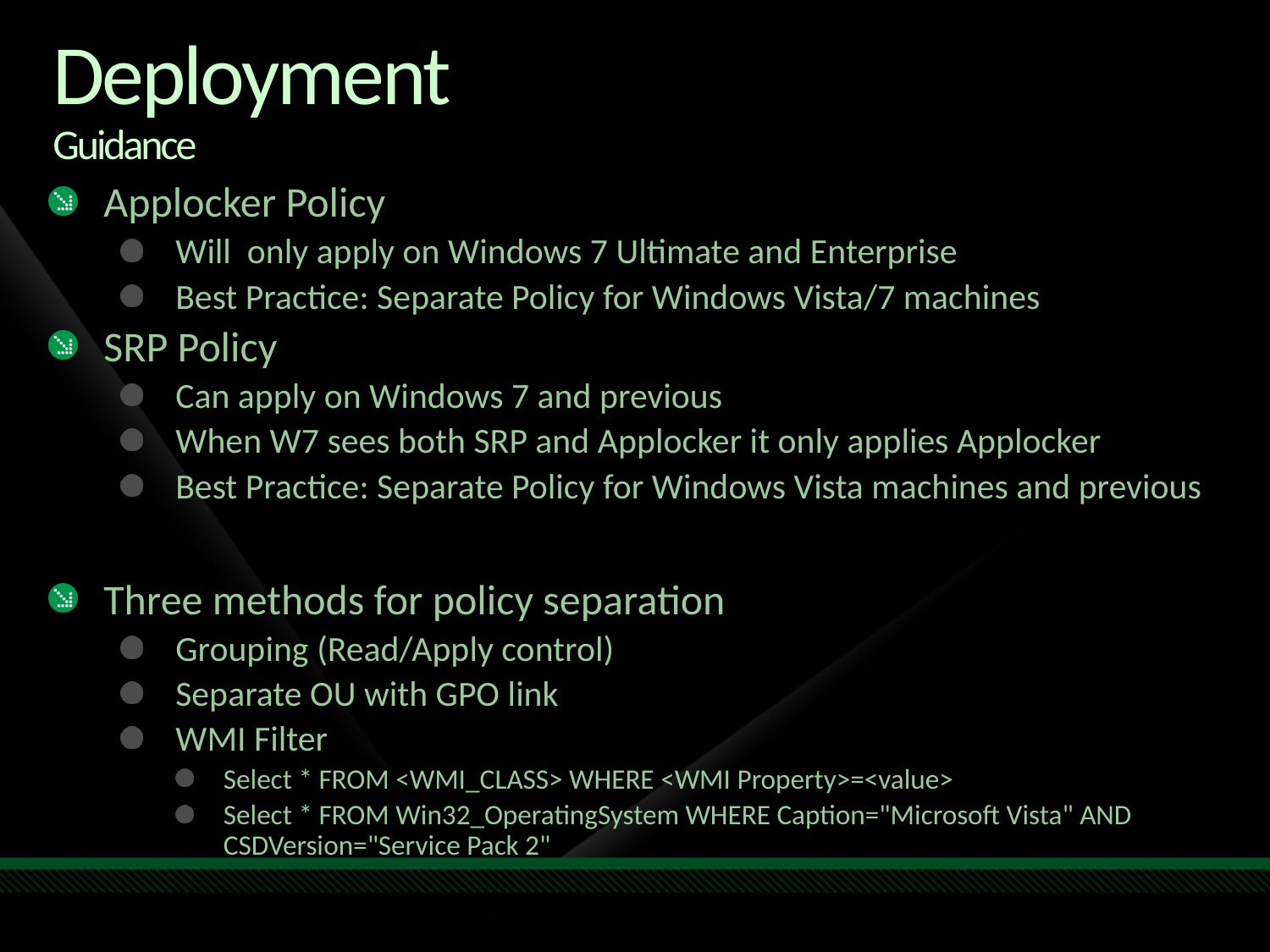

# Deployment Guidance
Applocker Policy
Will  only apply on Windows 7 Ultimate and Enterprise
Best Practice: Separate Policy for Windows Vista/7 machines
SRP Policy
Can apply on Windows 7 and previous
When W7 sees both SRP and Applocker it only applies Applocker
Best Practice: Separate Policy for Windows Vista machines and previous

Three methods for policy separation
Grouping (Read/Apply control)
Separate OU with GPO link
WMI Filter
Select * FROM <WMI_CLASS> WHERE <WMI Property>=<value>
Select * FROM Win32_OperatingSystem WHERE Caption="Microsoft Vista" AND CSDVersion="Service Pack 2"